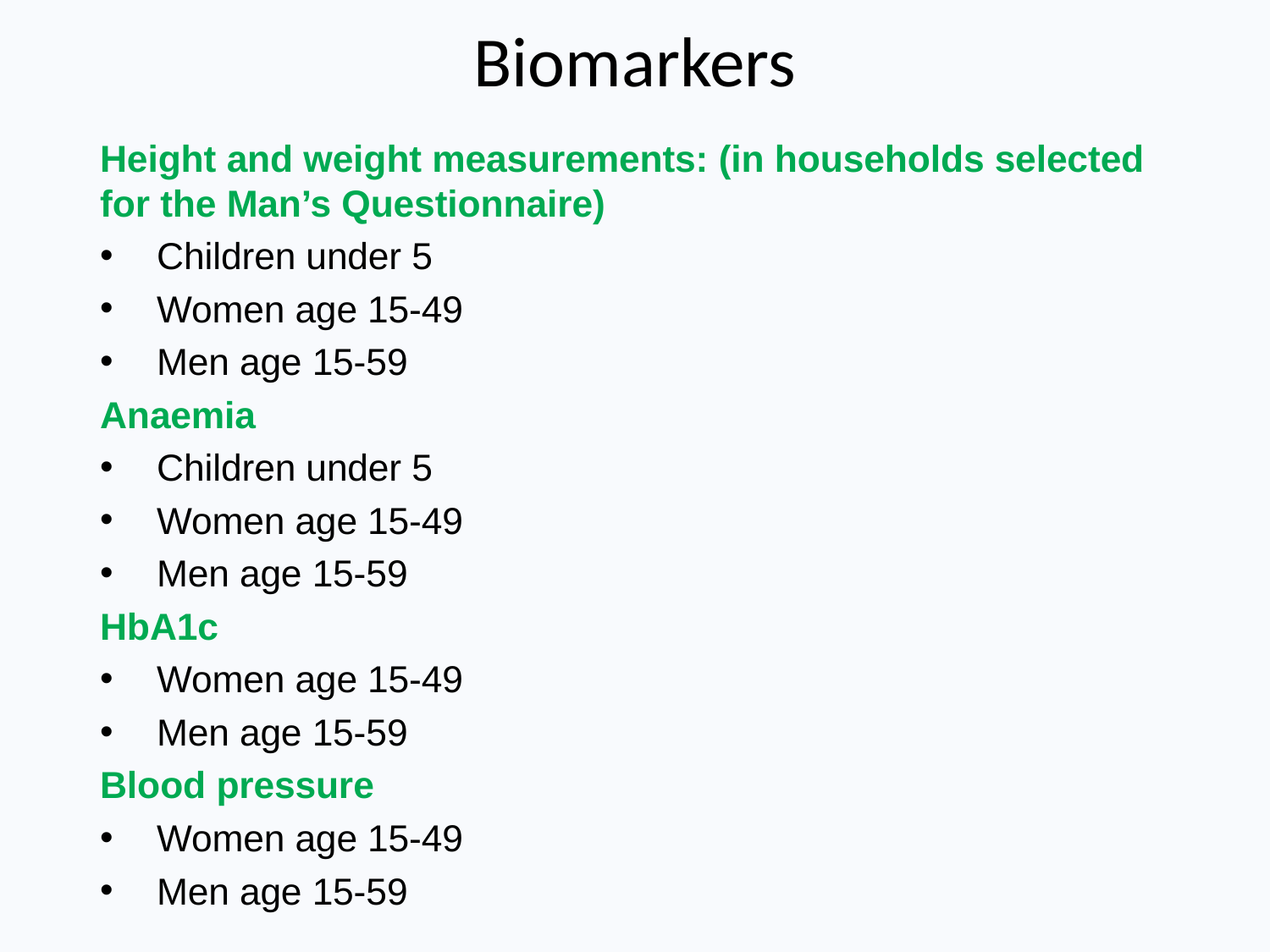

Biomarkers
Height and weight measurements: (in households selected for the Man’s Questionnaire)
Children under 5
Women age 15-49
Men age 15-59
Anaemia
Children under 5
Women age 15-49
Men age 15-59
HbA1c
Women age 15-49
Men age 15-59
Blood pressure
Women age 15-49
Men age 15-59